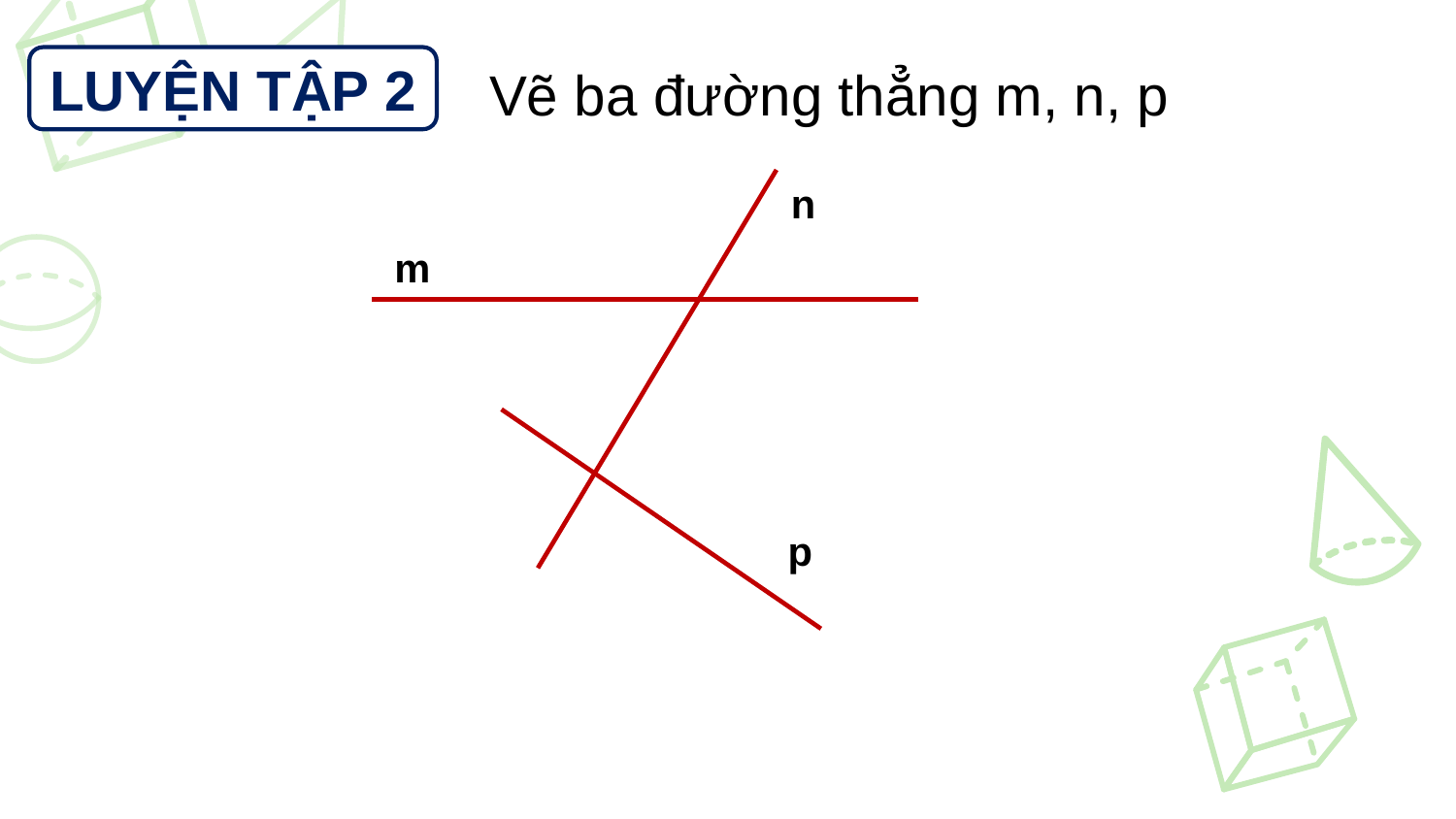

LUYỆN TẬP 2
Vẽ ba đường thẳng m, n, p
n
m
p